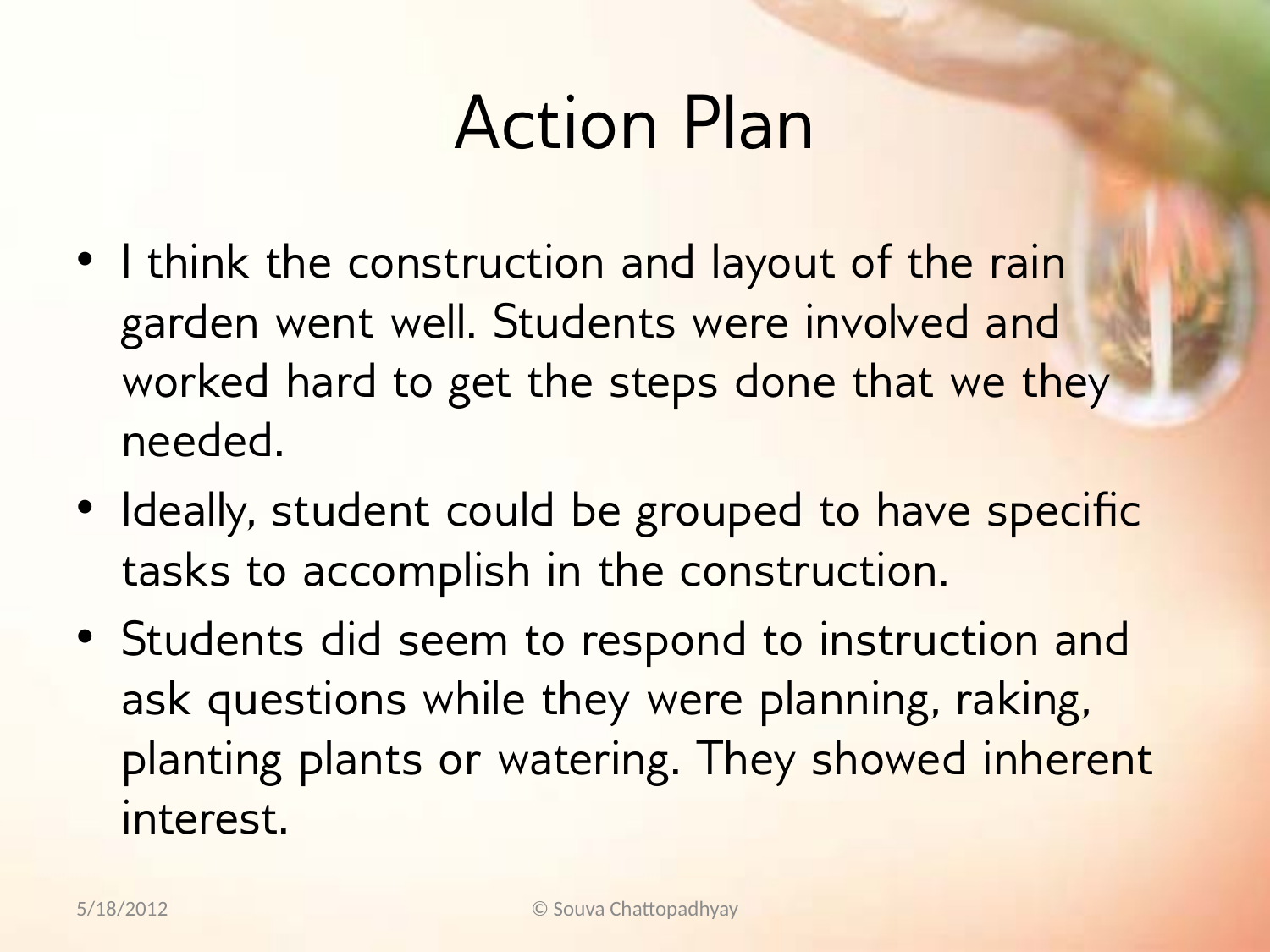

# Action Plan
I think the construction and layout of the rain garden went well. Students were involved and worked hard to get the steps done that we they needed.
Ideally, student could be grouped to have specific tasks to accomplish in the construction.
Students did seem to respond to instruction and ask questions while they were planning, raking, planting plants or watering. They showed inherent interest.
5/18/2012
© Souva Chattopadhyay